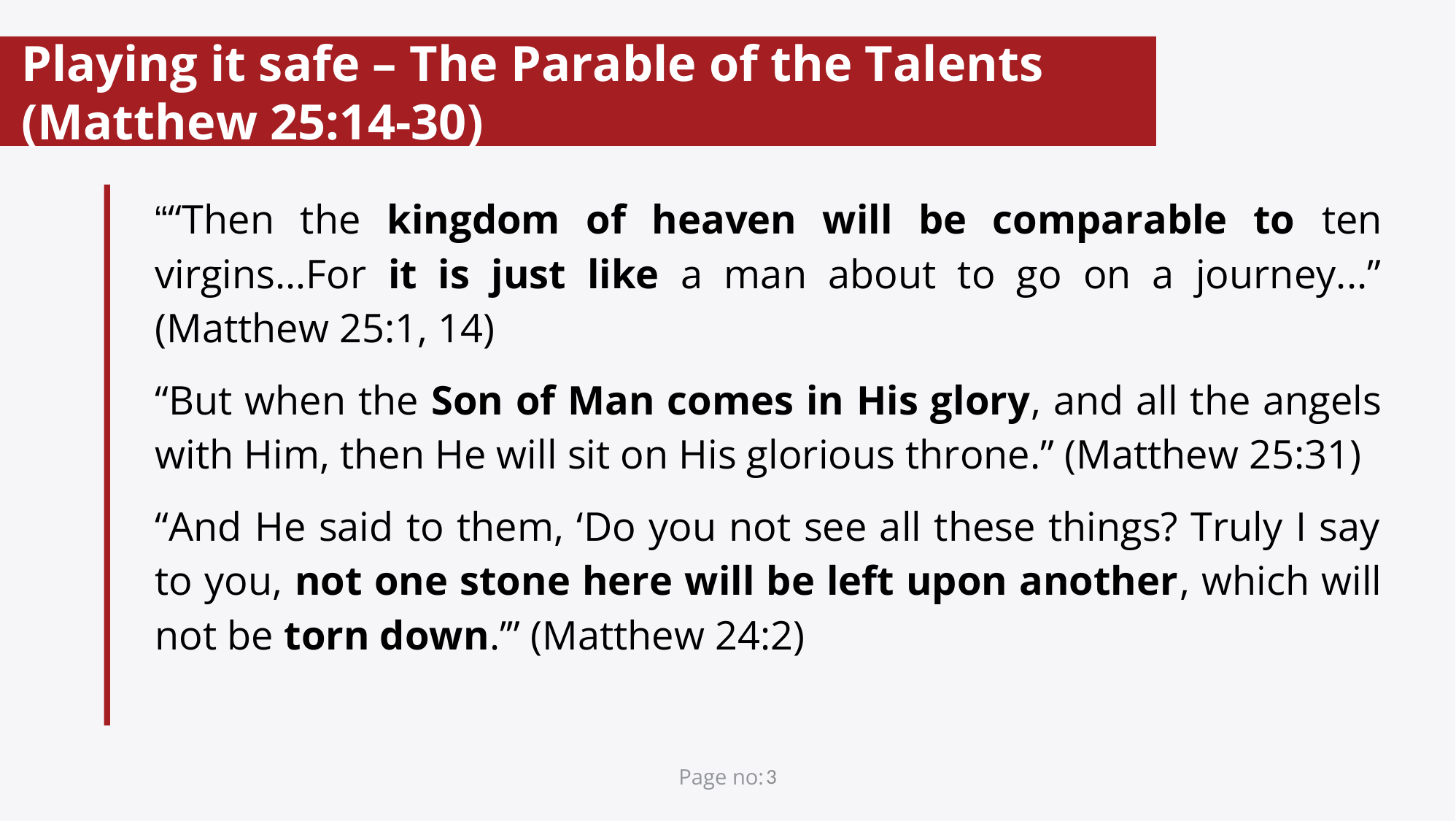

# Playing it safe – The Parable of the Talents (Matthew 25:14-30)
““Then the kingdom of heaven will be comparable to ten virgins…For it is just like a man about to go on a journey...” (Matthew 25:1, 14)
“But when the Son of Man comes in His glory, and all the angels with Him, then He will sit on His glorious throne.” (Matthew 25:31)
“And He said to them, ‘Do you not see all these things? Truly I say to you, not one stone here will be left upon another, which will not be torn down.’” (Matthew 24:2)